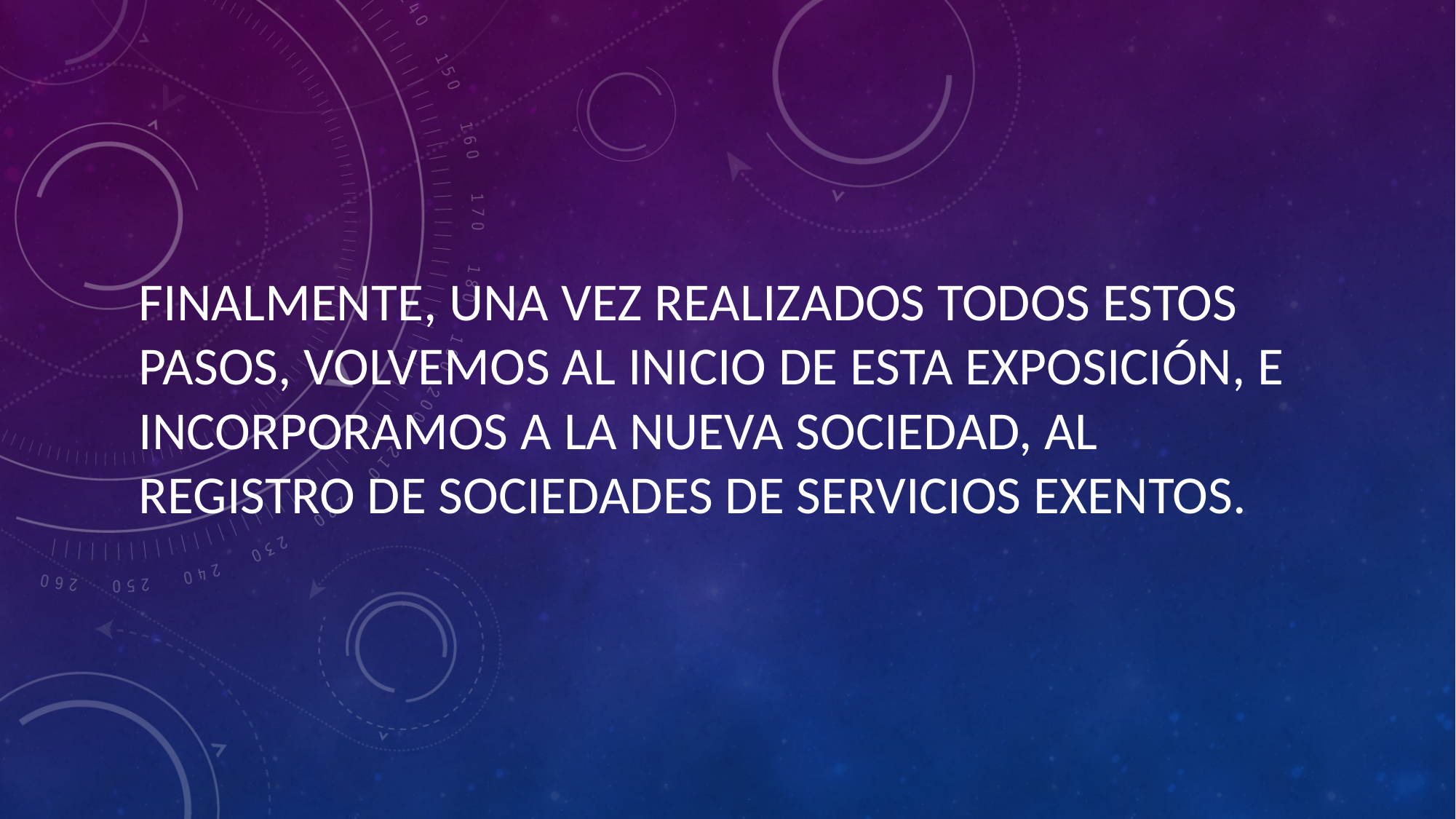

# FINALMENTE, UNA VEZ REALIZADOS TODOS ESTOS PASOS, VOLVEMOS AL INICIO DE ESTA EXPOSICIÓN, E INCORPORAMOS A LA NUEVA SOCIEDAD, AL REGISTRO DE SOCIEDADES DE SERVICIOS EXENTOS.